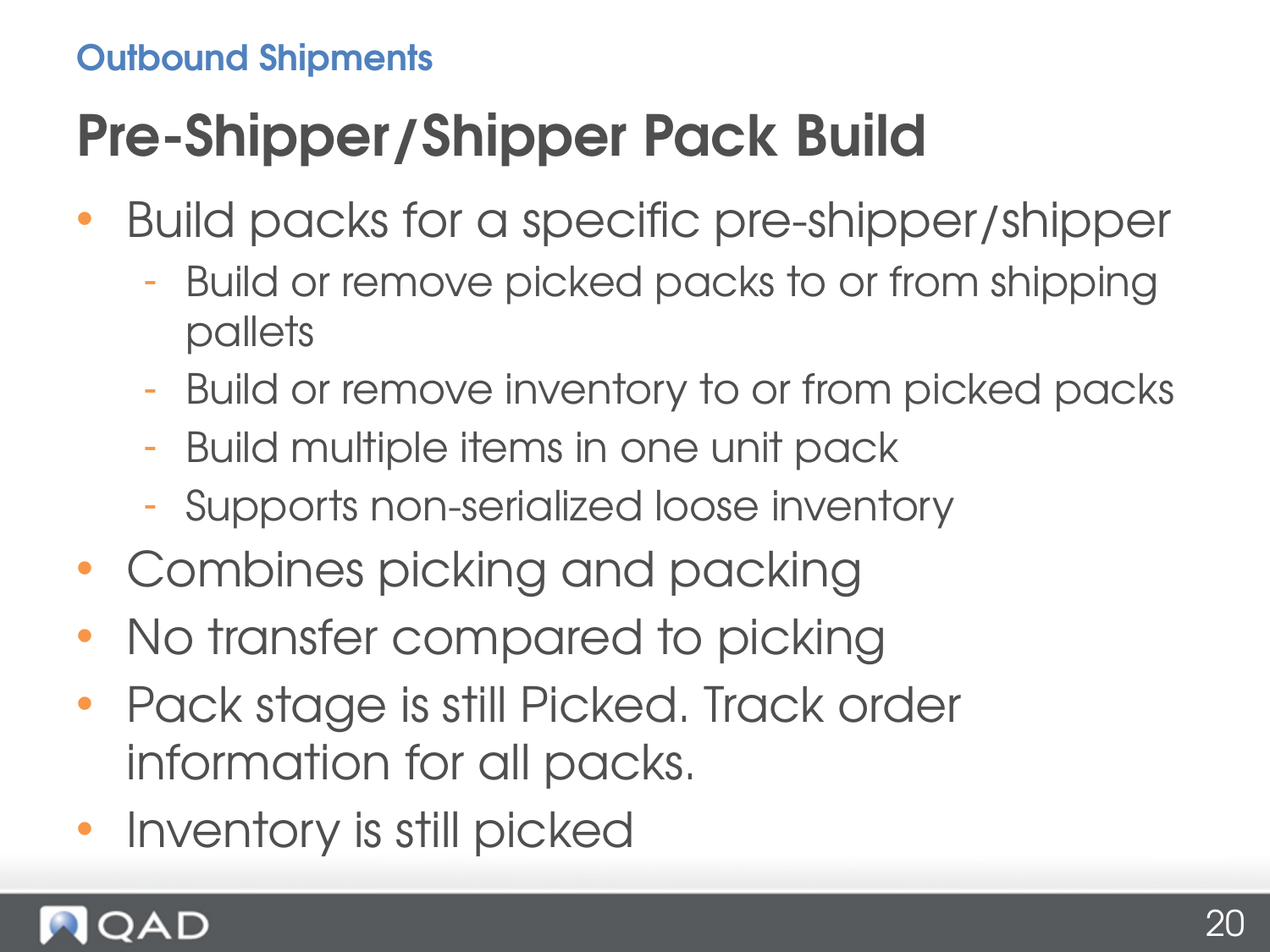

Outbound Shipments
# Pre-Shipper/Shipper Pack Build
Build packs for a specific pre-shipper/shipper
Build or remove picked packs to or from shipping pallets
Build or remove inventory to or from picked packs
Build multiple items in one unit pack
Supports non-serialized loose inventory
Combines picking and packing
No transfer compared to picking
Pack stage is still Picked. Track order information for all packs.
Inventory is still picked

20